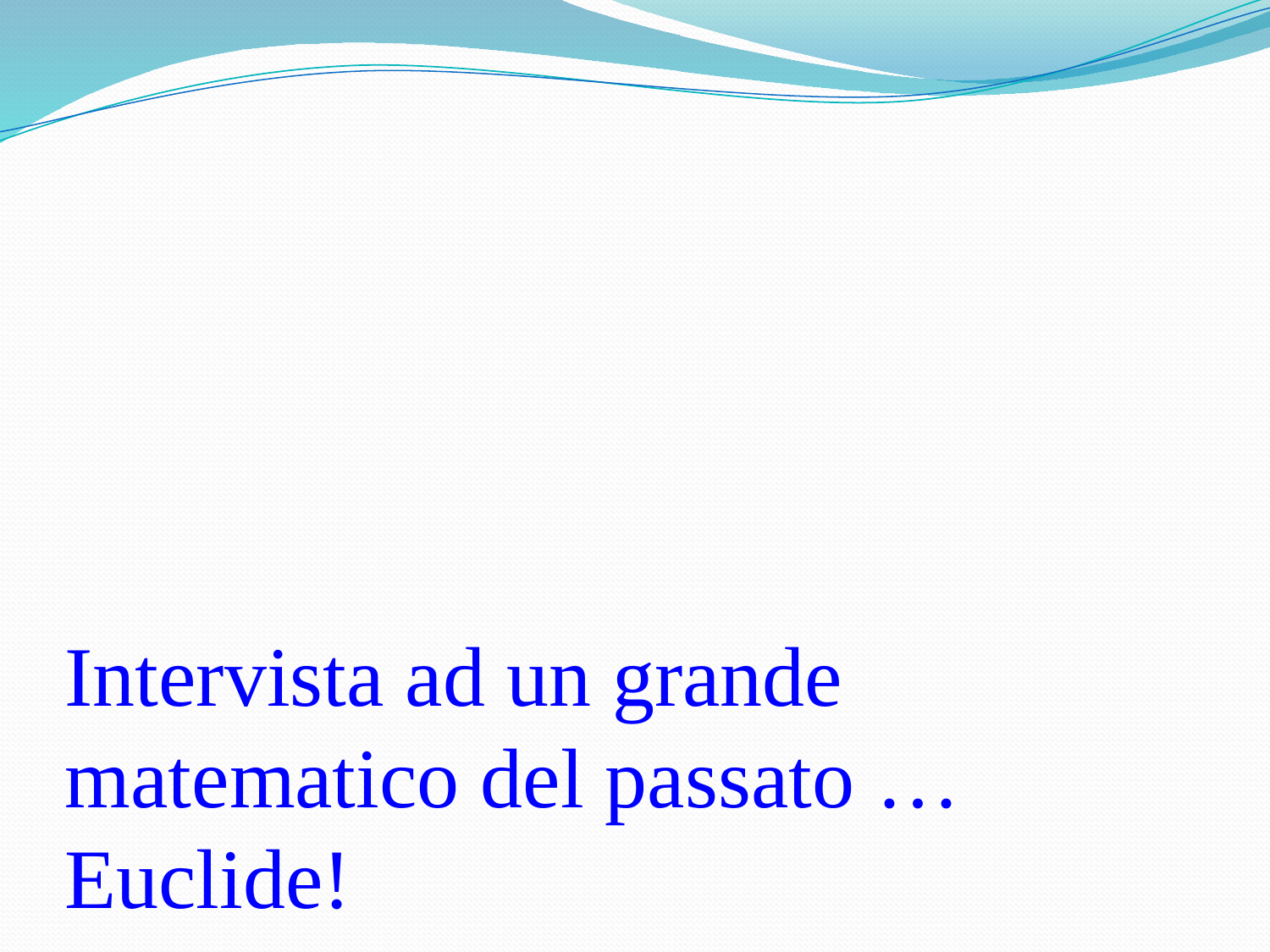

# Intervista ad un grande matematico del passato … Euclide!